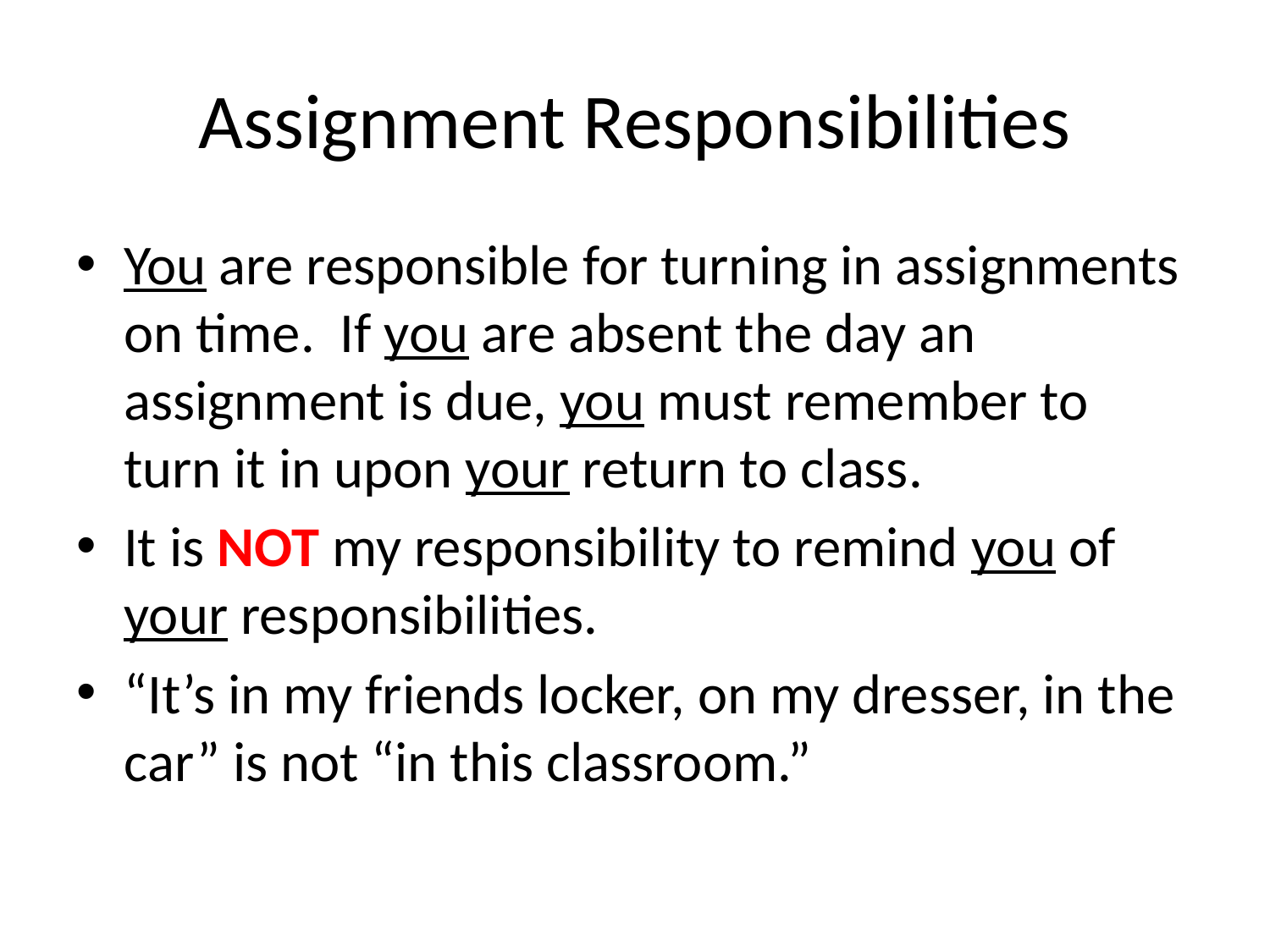

# Assignment Responsibilities
You are responsible for turning in assignments on time.  If you are absent the day an assignment is due, you must remember to turn it in upon your return to class.
It is NOT my responsibility to remind you of your responsibilities.
“It’s in my friends locker, on my dresser, in the car” is not “in this classroom.”